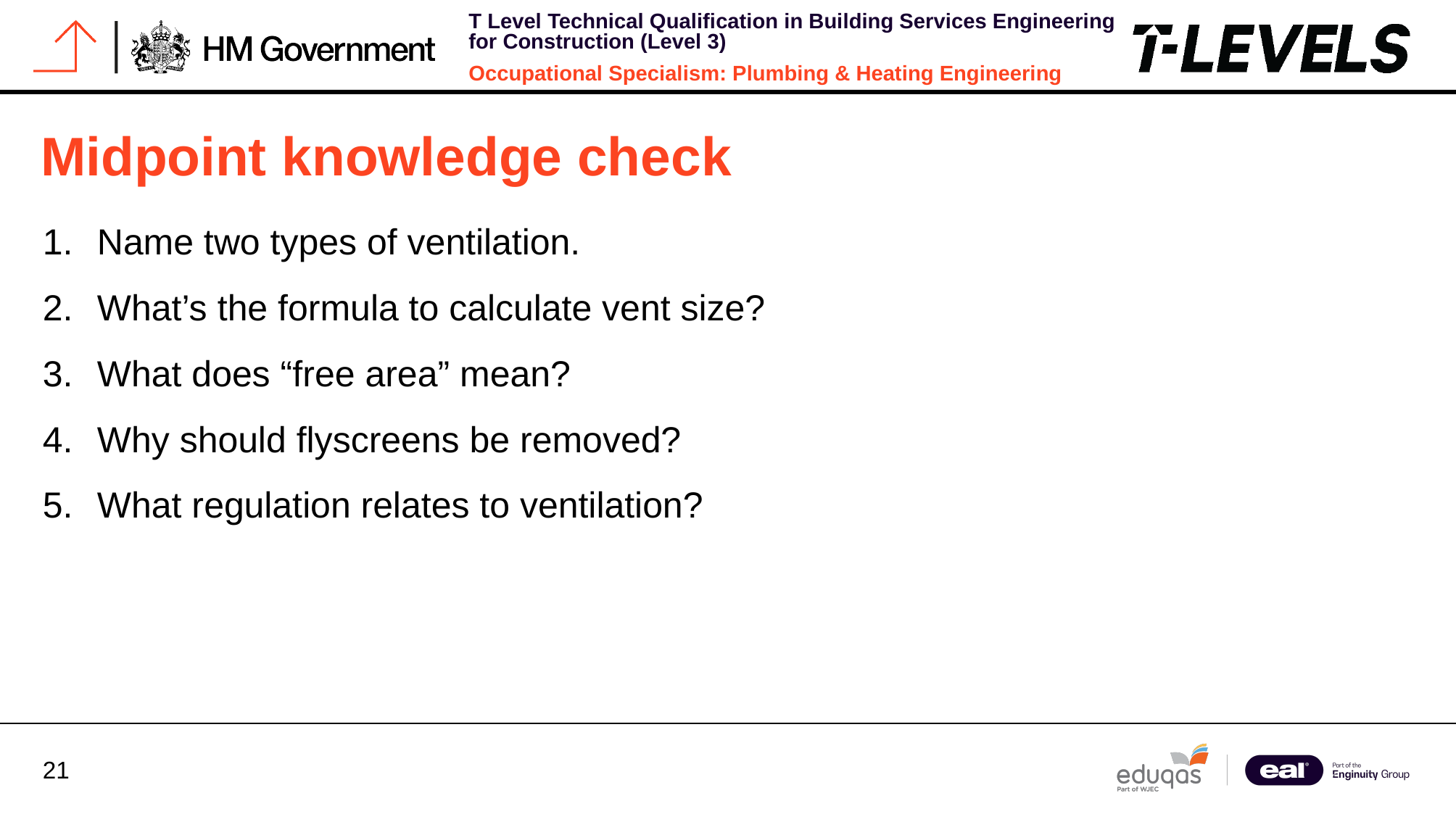

# Midpoint knowledge check
Name two types of ventilation.
What’s the formula to calculate vent size?
What does “free area” mean?
Why should flyscreens be removed?
What regulation relates to ventilation?